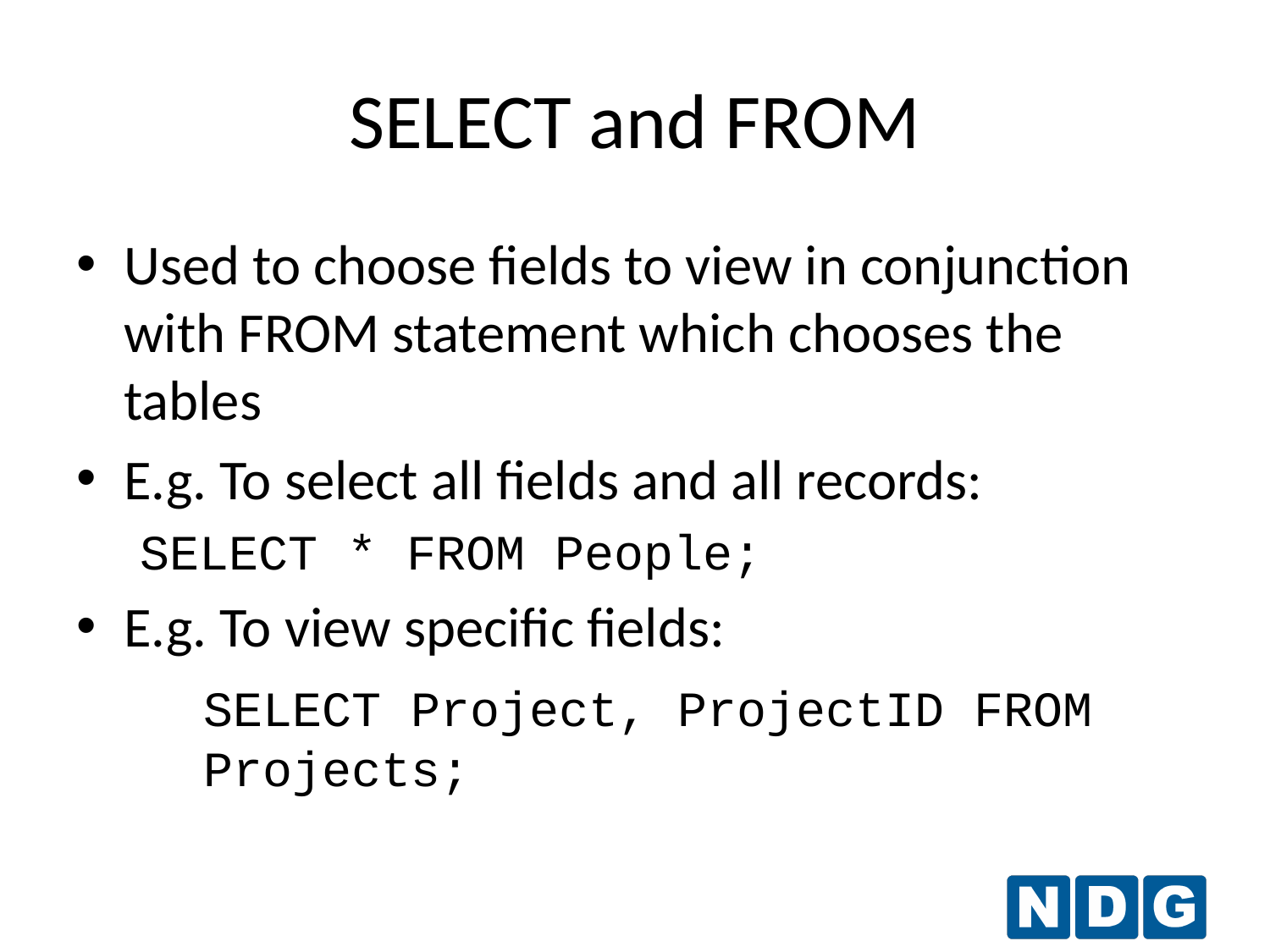

SELECT and FROM
Used to choose fields to view in conjunction with FROM statement which chooses the tables
E.g. To select all fields and all records:
SELECT * FROM People;
E.g. To view specific fields:
	SELECT Project, ProjectID FROM 	Projects;